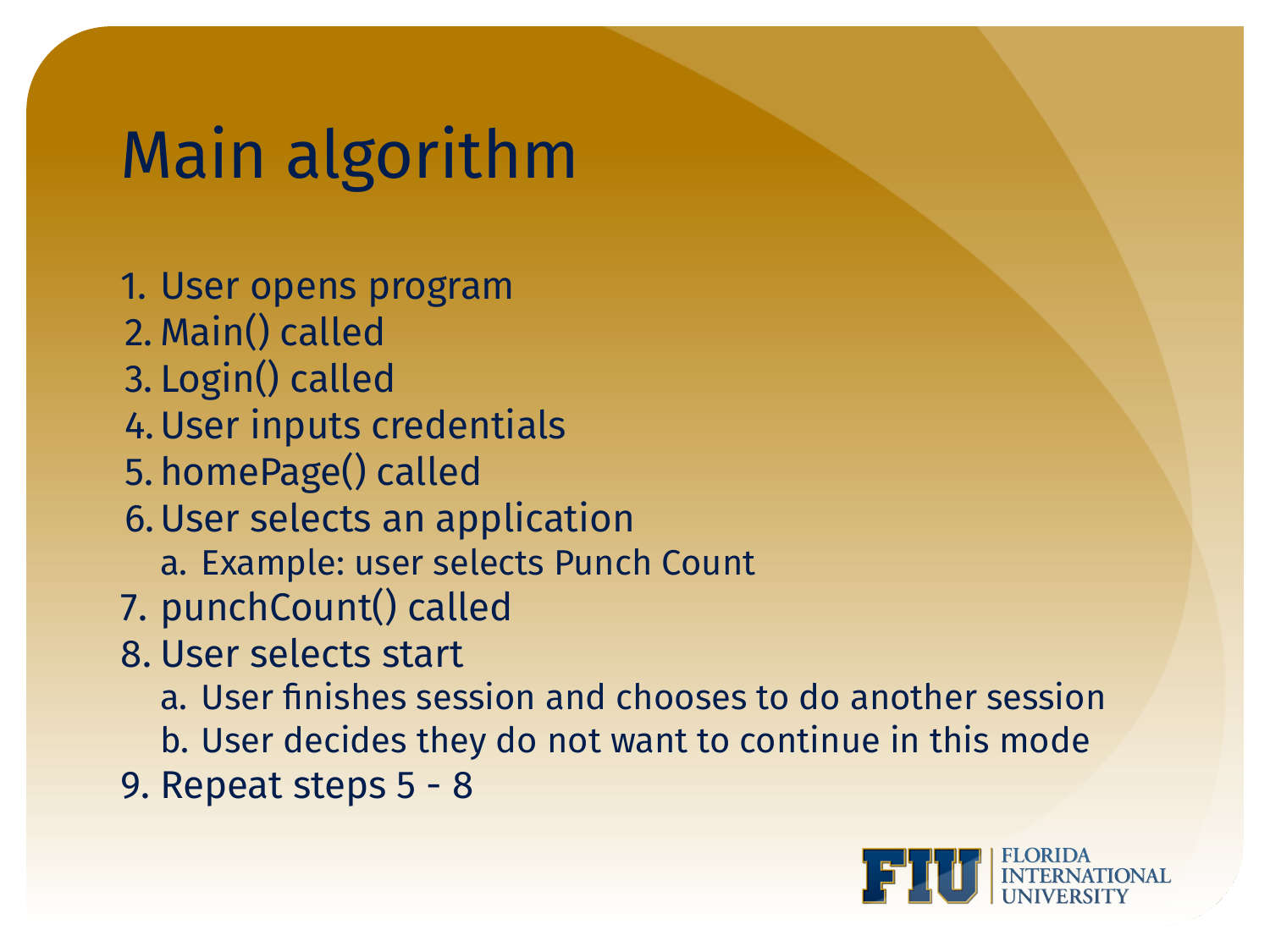

# Main algorithm
User opens program
Main() called
Login() called
User inputs credentials
homePage() called
User selects an application
Example: user selects Punch Count
punchCount() called
User selects start
User finishes session and chooses to do another session
User decides they do not want to continue in this mode
Repeat steps 5 - 8